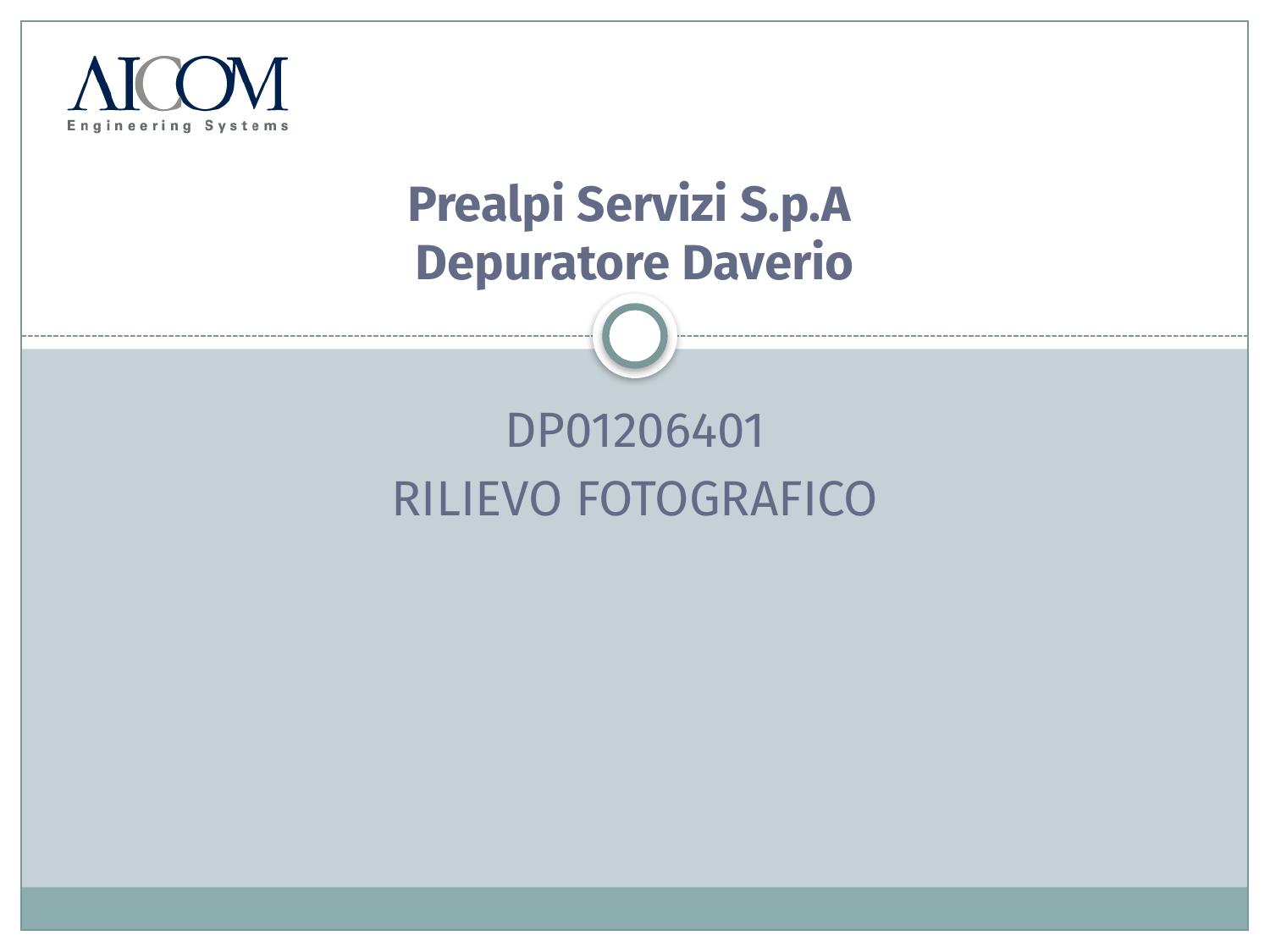

# Prealpi Servizi S.p.A Depuratore Daverio
DP01206401
Rilievo fotografico